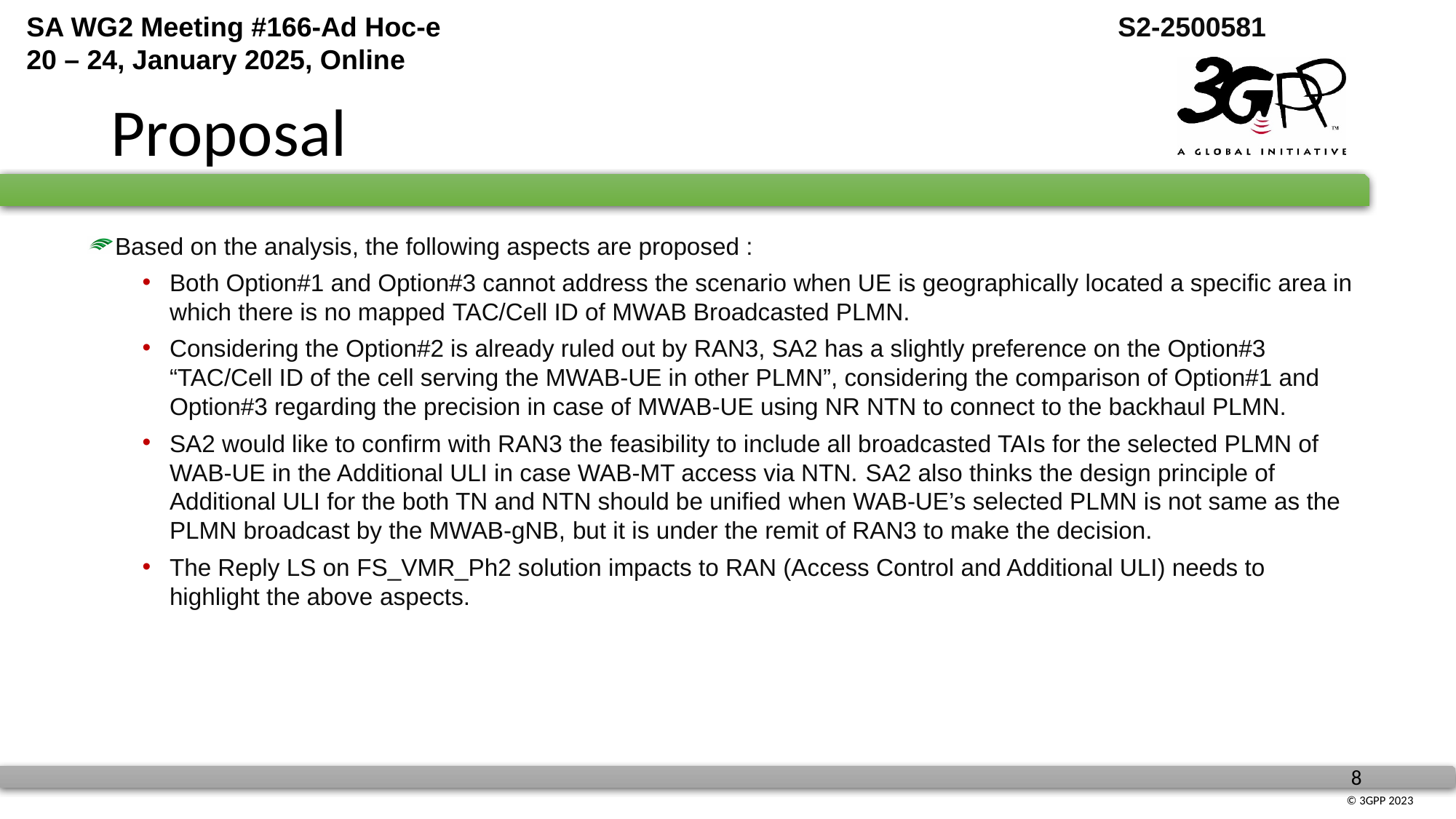

# Proposal
Based on the analysis, the following aspects are proposed :
Both Option#1 and Option#3 cannot address the scenario when UE is geographically located a specific area in which there is no mapped TAC/Cell ID of MWAB Broadcasted PLMN.
Considering the Option#2 is already ruled out by RAN3, SA2 has a slightly preference on the Option#3 “TAC/Cell ID of the cell serving the MWAB-UE in other PLMN”, considering the comparison of Option#1 and Option#3 regarding the precision in case of MWAB-UE using NR NTN to connect to the backhaul PLMN.
SA2 would like to confirm with RAN3 the feasibility to include all broadcasted TAIs for the selected PLMN of WAB-UE in the Additional ULI in case WAB-MT access via NTN. SA2 also thinks the design principle of Additional ULI for the both TN and NTN should be unified when WAB-UE’s selected PLMN is not same as the PLMN broadcast by the MWAB-gNB, but it is under the remit of RAN3 to make the decision.
The Reply LS on FS_VMR_Ph2 solution impacts to RAN (Access Control and Additional ULI) needs to highlight the above aspects.